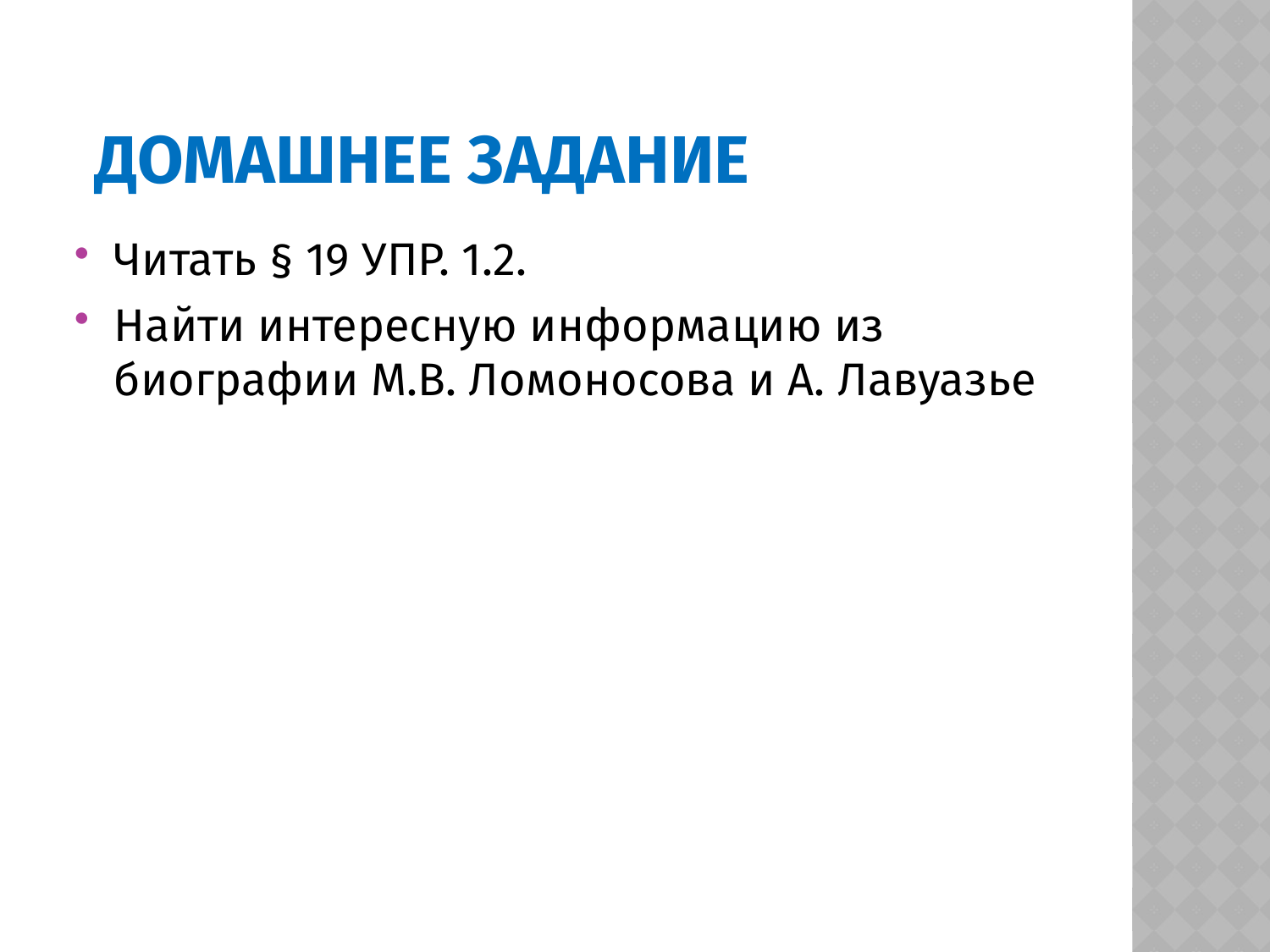

# Домашнее задание
Читать § 19 УПР. 1.2.
Найти интересную информацию из биографии М.В. Ломоносова и А. Лавуазье